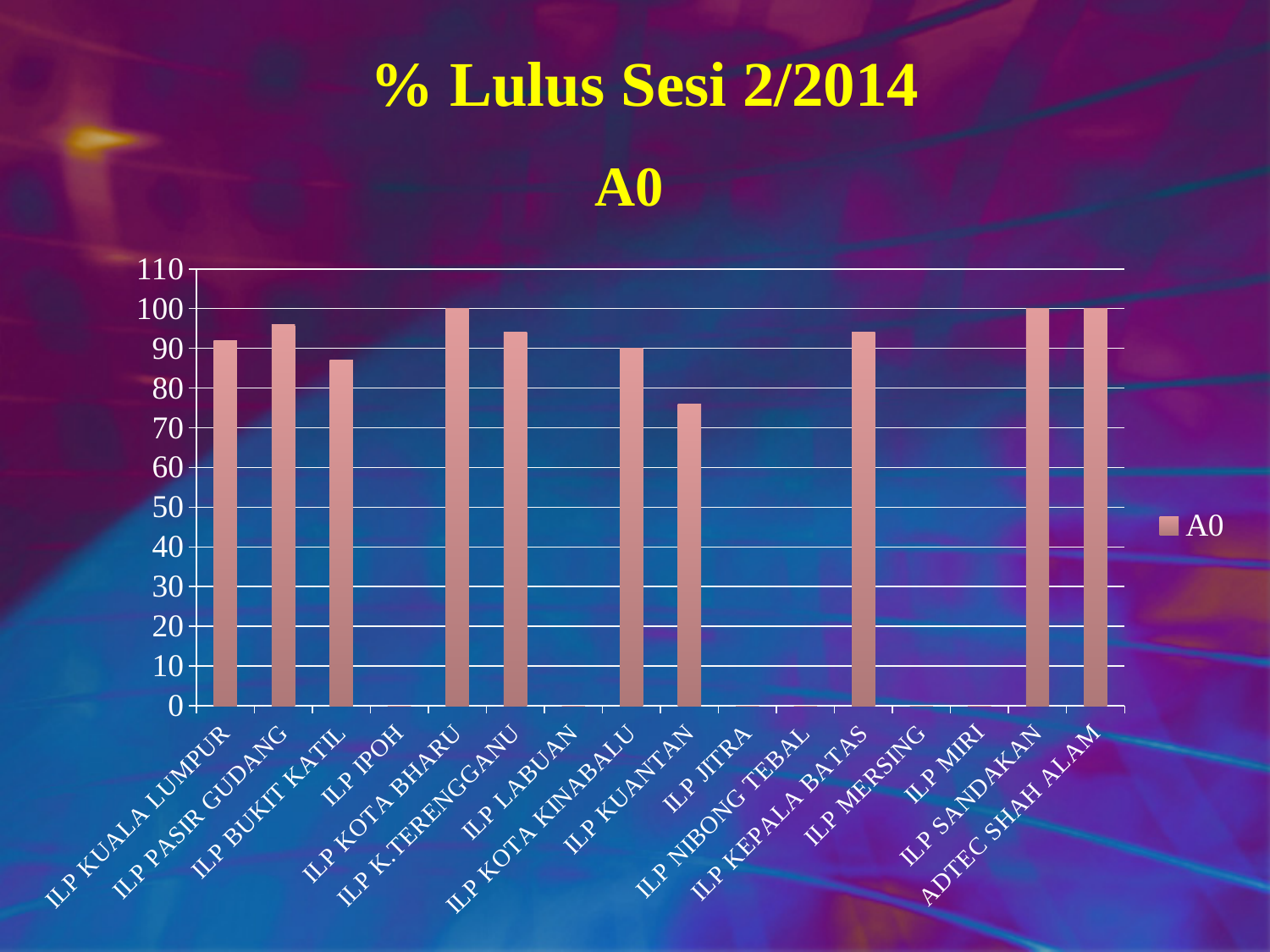

# % Lulus Sesi 2/2014

### Chart:

| Category | A0 |
|---|---|
| ILP KUALA LUMPUR | 92.0 |
| ILP PASIR GUDANG | 96.0 |
| ILP BUKIT KATIL | 87.0 |
| ILP IPOH | 0.0 |
| ILP KOTA BHARU | 100.0 |
| ILP K.TERENGGANU | 94.0 |
| ILP LABUAN | 0.0 |
| ILP KOTA KINABALU | 90.0 |
| ILP KUANTAN | 76.0 |
| ILP JITRA | 0.0 |
| ILP NIBONG TEBAL | 0.0 |
| ILP KEPALA BATAS | 94.0 |
| ILP MERSING | 0.0 |
| ILP MIRI | 0.0 |
| ILP SANDAKAN | 100.0 |
| ADTEC SHAH ALAM | 100.0 |